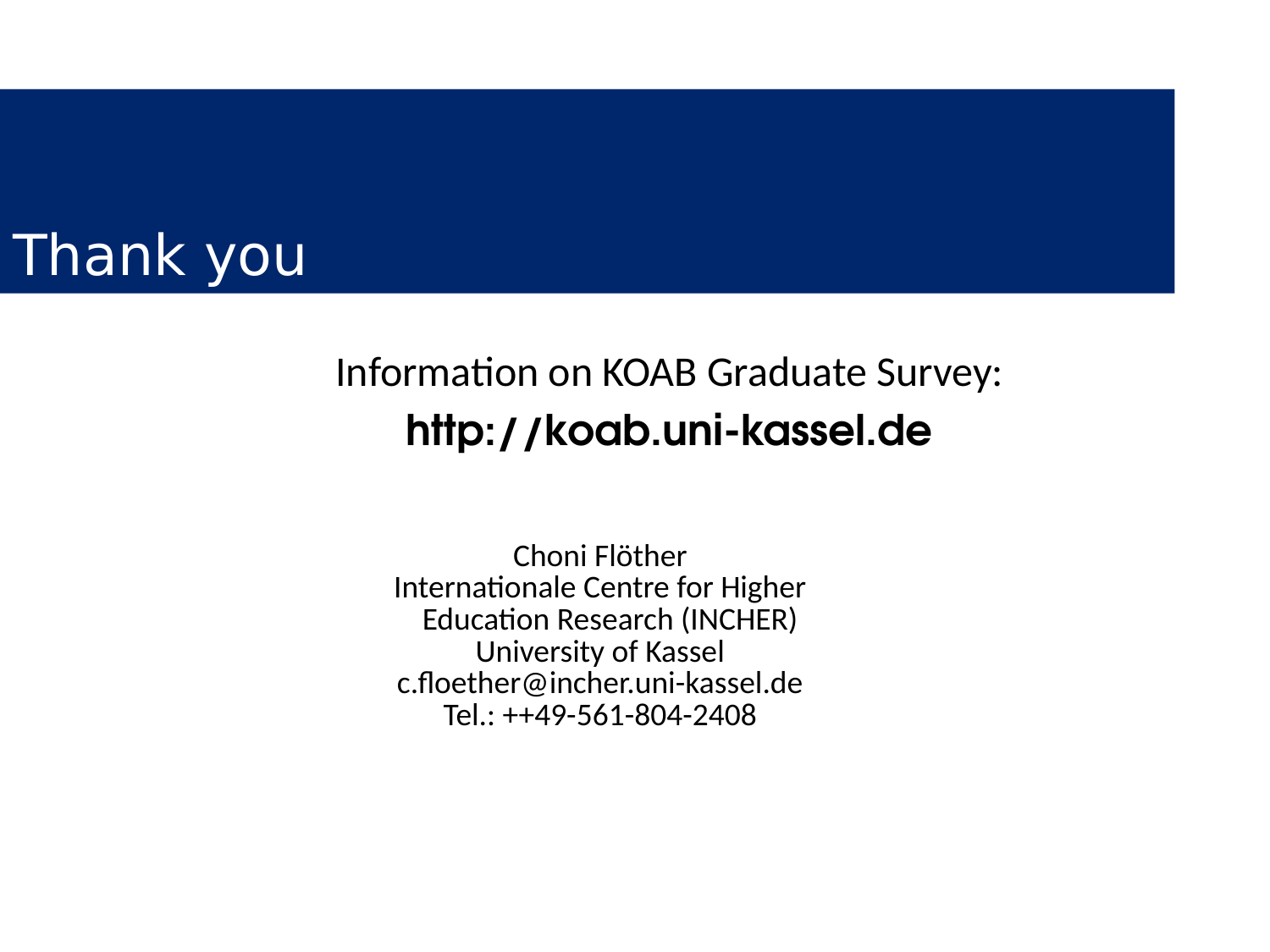

Thank you
Information on KOAB Graduate Survey:
http://koab.uni-kassel.de

| Choni Flöther Internationale Centre for Higher Education Research (INCHER) University of Kassel c.floether@incher.uni-kassel.de Tel.: ++49-561-804-2408 |  |
| --- | --- |